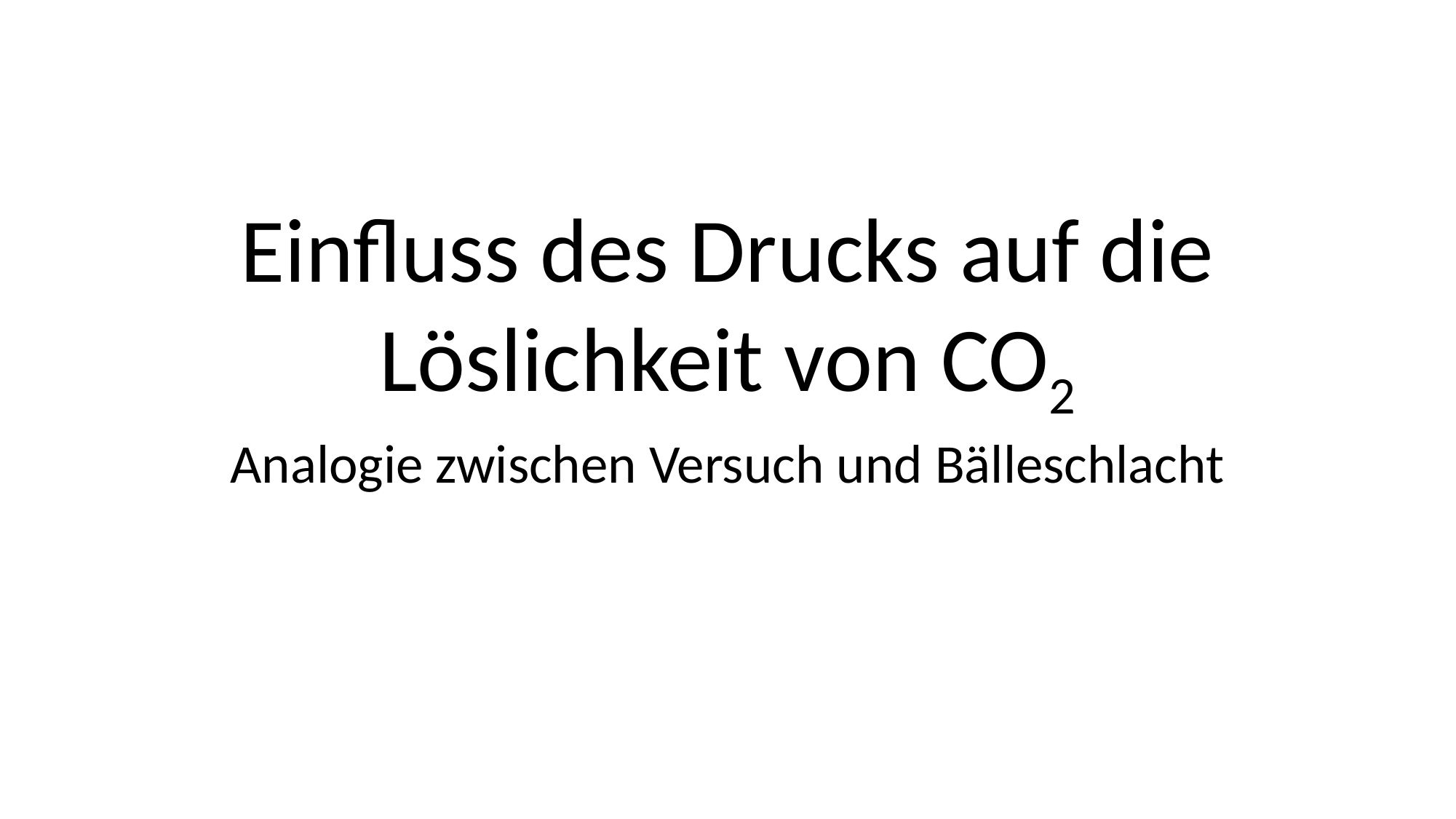

# Einfluss des Drucks auf die Löslichkeit von CO2
Analogie zwischen Versuch und Bälleschlacht